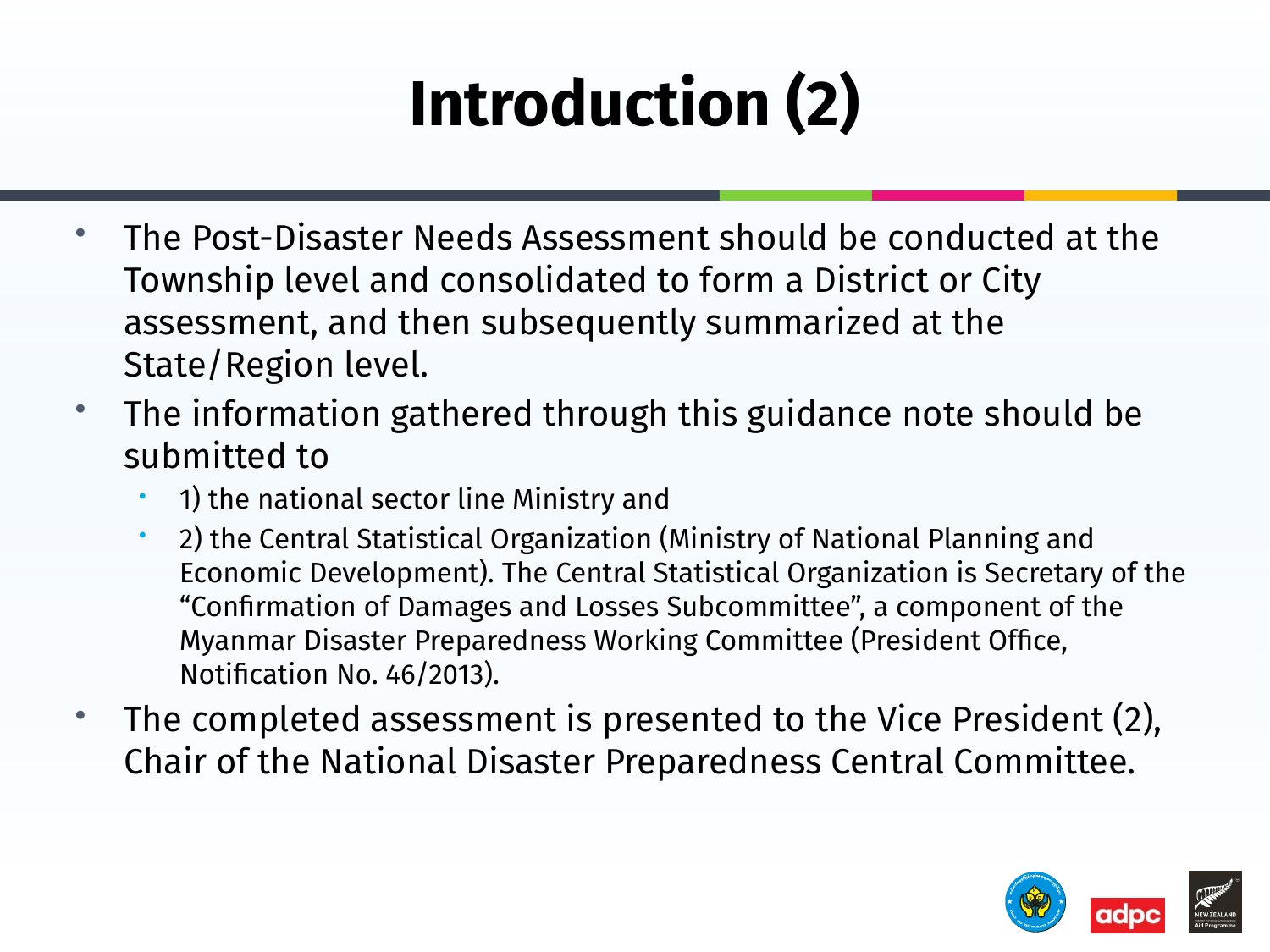

# Introduction (2)
The Post-Disaster Needs Assessment should be conducted at the Township level and consolidated to form a District or City assessment, and then subsequently summarized at the State/Region level.
The information gathered through this guidance note should be submitted to
1) the national sector line Ministry and
2) the Central Statistical Organization (Ministry of National Planning and Economic Development). The Central Statistical Organization is Secretary of the “Confirmation of Damages and Losses Subcommittee”, a component of the Myanmar Disaster Preparedness Working Committee (President Office, Notification No. 46/2013).
The completed assessment is presented to the Vice President (2), Chair of the National Disaster Preparedness Central Committee.